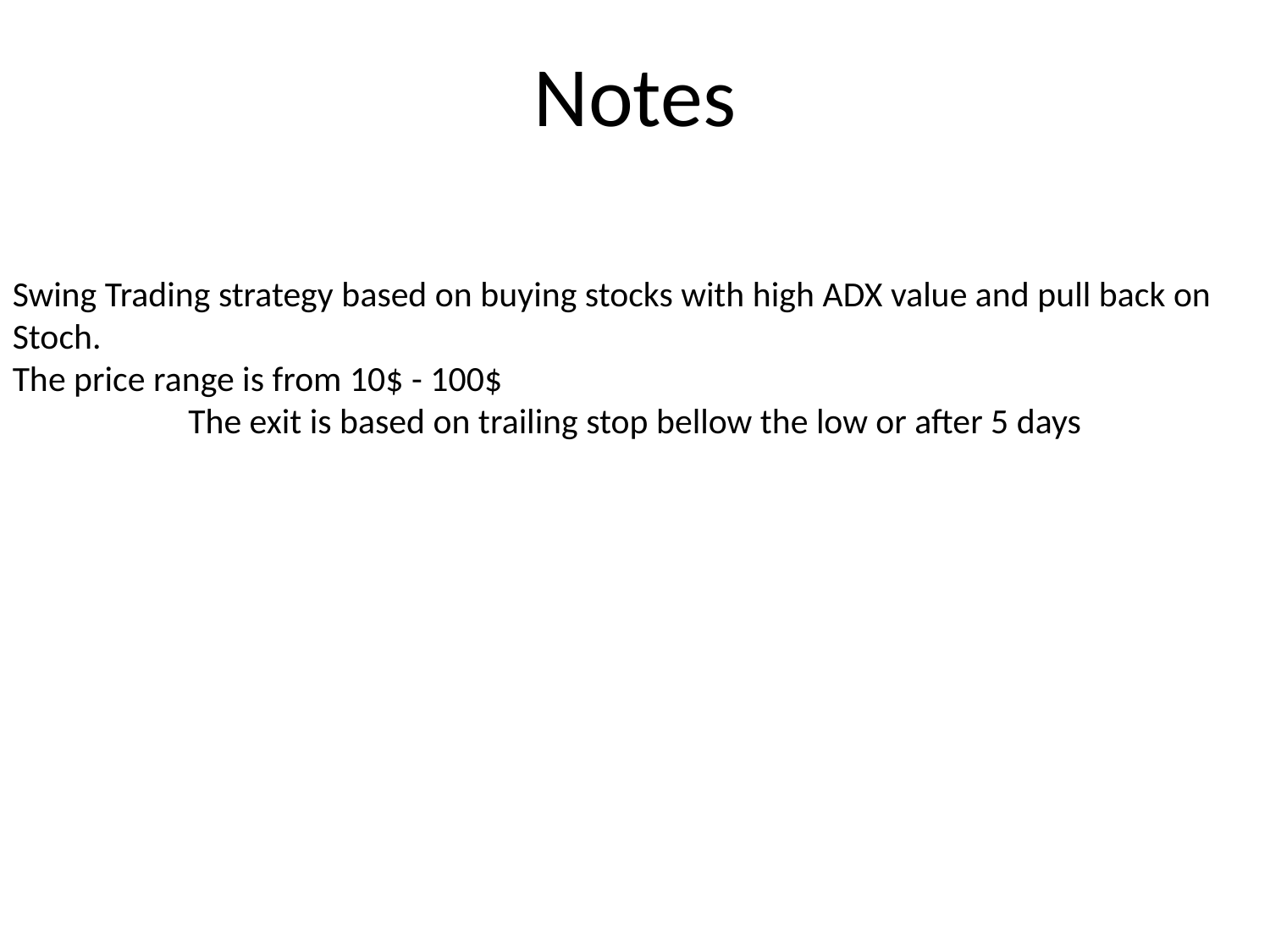

Notes
Swing Trading strategy based on buying stocks with high ADX value and pull back on Stoch.
The price range is from 10$ - 100$
The exit is based on trailing stop bellow the low or after 5 days